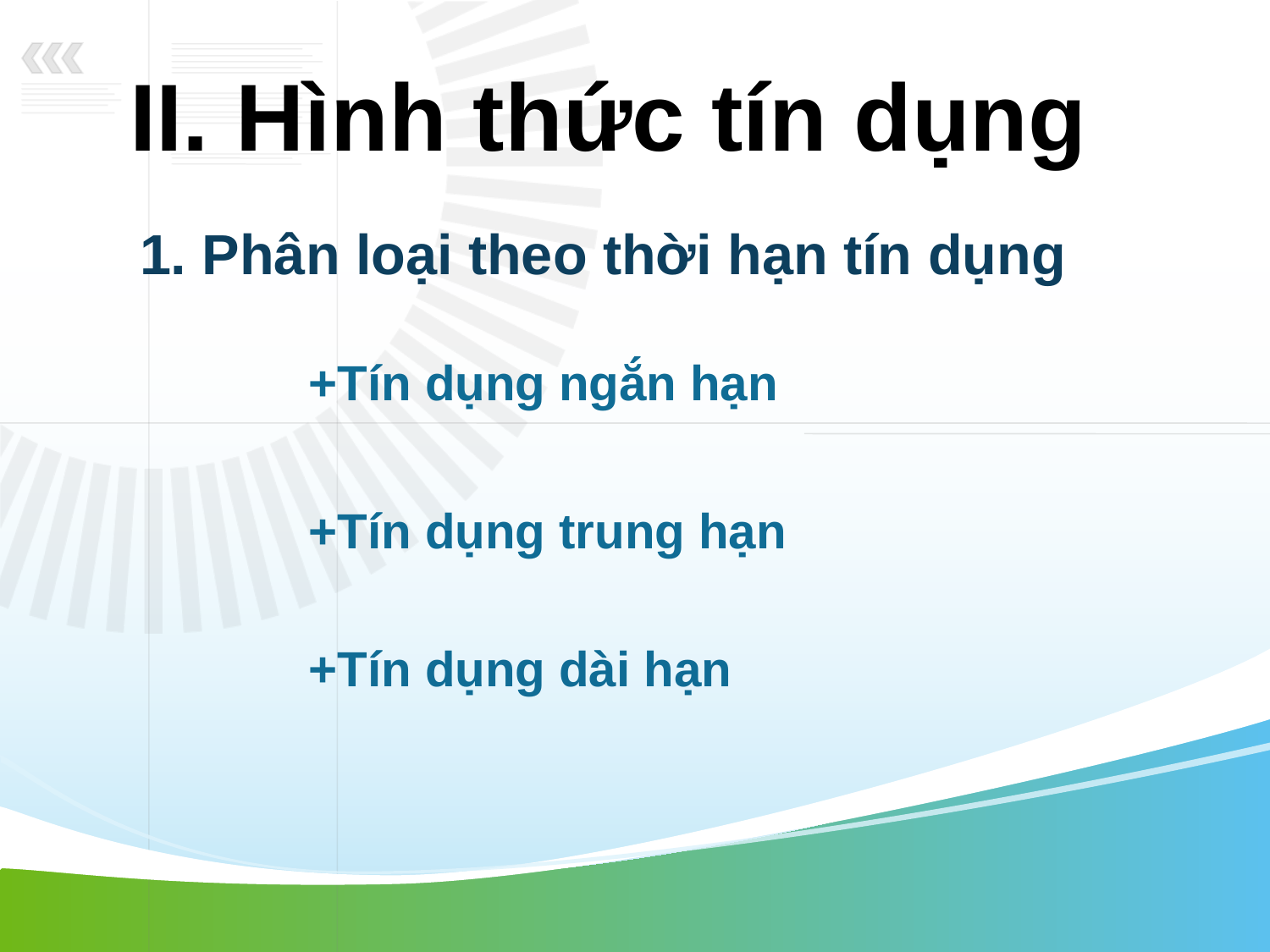

# II. Hình thức tín dụng
1. Phân loại theo thời hạn tín dụng
+Tín dụng ngắn hạn
+Tín dụng trung hạn
+Tín dụng dài hạn